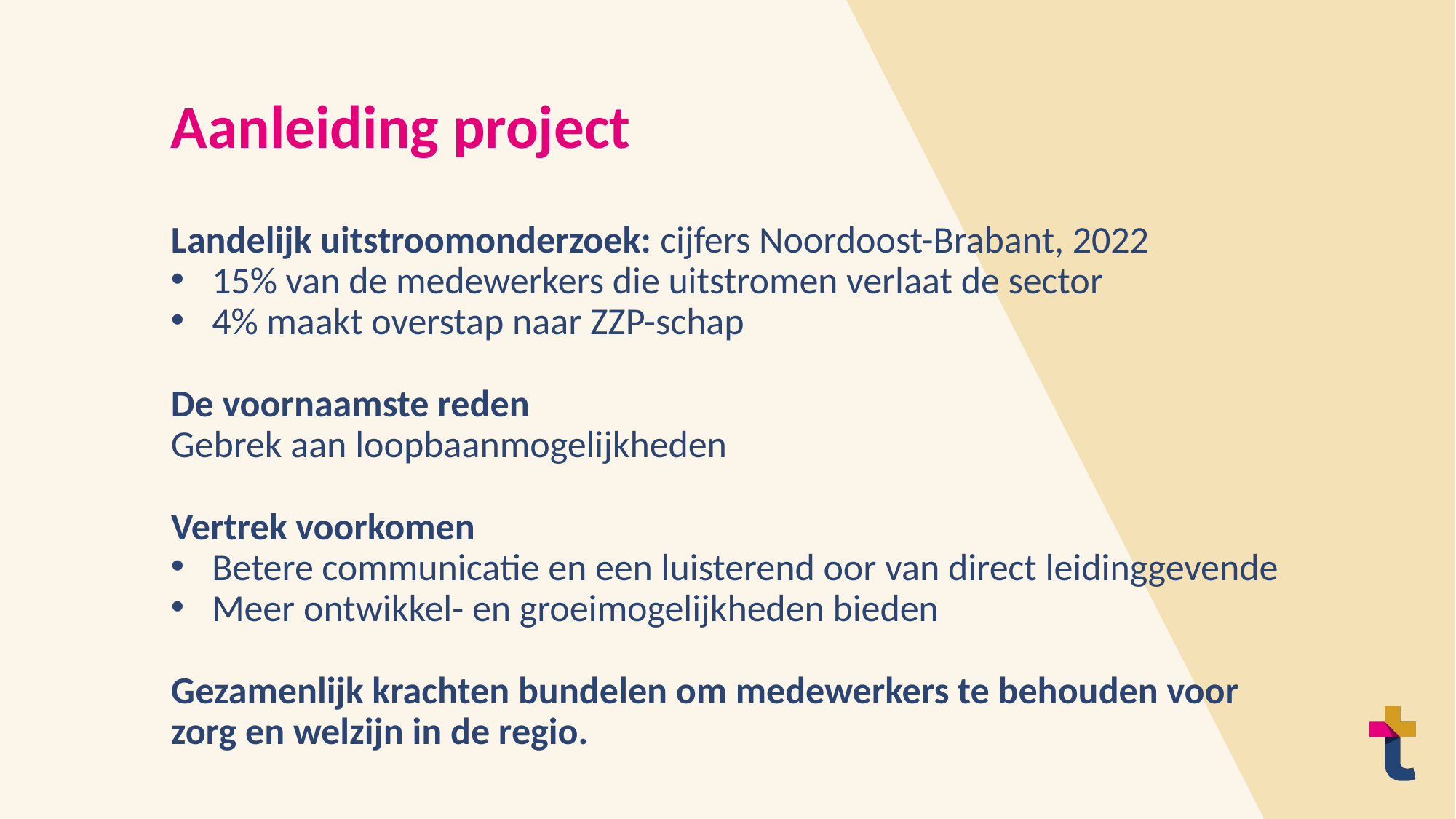

# Aanleiding project
Landelijk uitstroomonderzoek: cijfers Noordoost-Brabant, 2022
15% van de medewerkers die uitstromen verlaat de sector
4% maakt overstap naar ZZP-schap

De voornaamste reden
Gebrek aan loopbaanmogelijkheden

Vertrek voorkomen
Betere communicatie en een luisterend oor van direct leidinggevende
Meer ontwikkel- en groeimogelijkheden bieden

Gezamenlijk krachten bundelen om medewerkers te behouden voor zorg en welzijn in de regio.